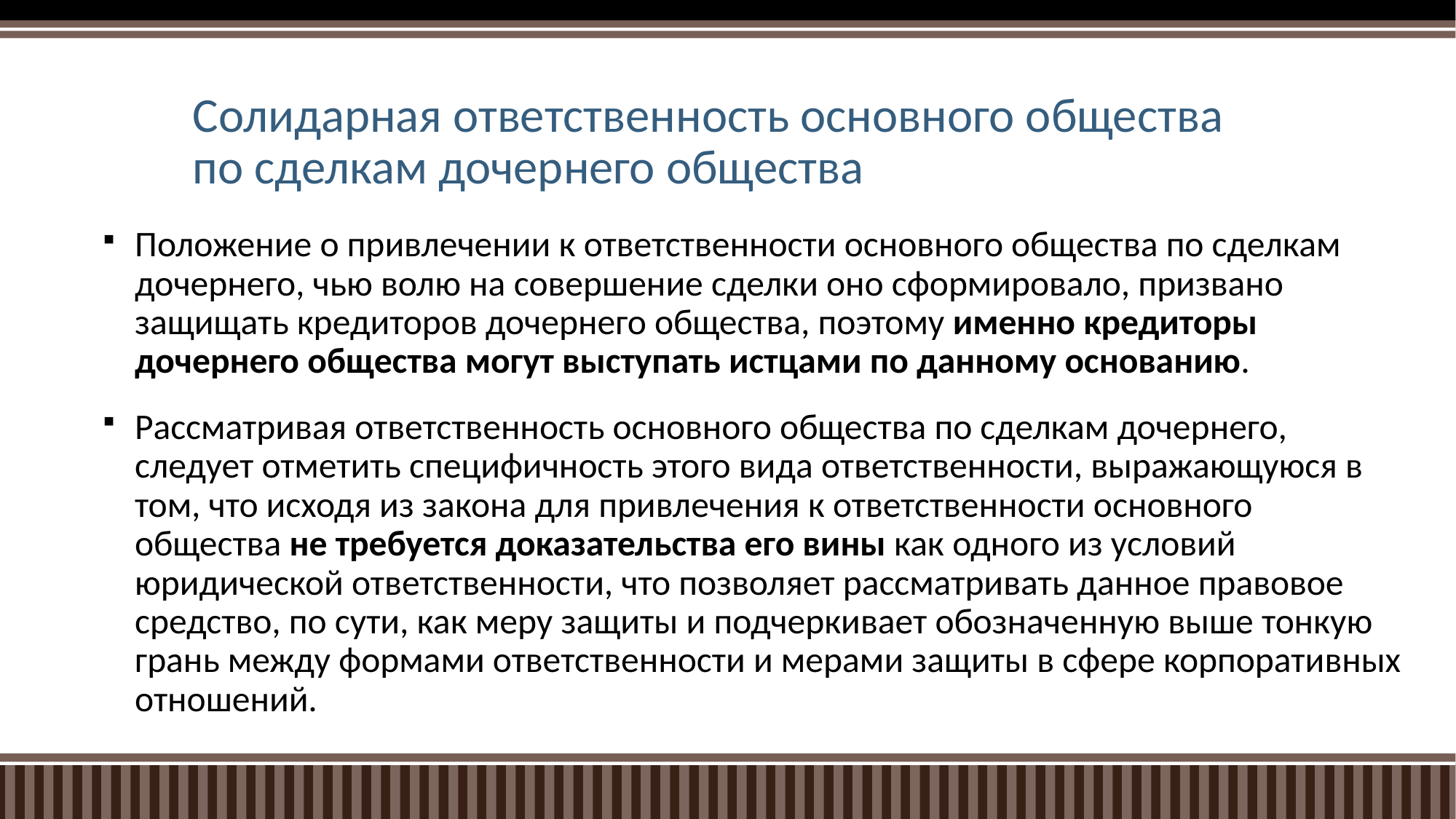

# Солидарная ответственность основного общества по сделкам дочернего общества
Положение о привлечении к ответственности основного общества по сделкам дочернего, чью волю на совершение сделки оно сформировало, призвано защищать кредиторов дочернего общества, поэтому именно кредиторы дочернего общества могут выступать истцами по данному основанию.
Рассматривая ответственность основного общества по сделкам дочернего, следует отметить специфичность этого вида ответственности, выражающуюся в том, что исходя из закона для привлечения к ответственности основного общества не требуется доказательства его вины как одного из условий юридической ответственности, что позволяет рассматривать данное правовое средство, по сути, как меру защиты и подчеркивает обозначенную выше тонкую грань между формами ответственности и мерами защиты в сфере корпоративных отношений.